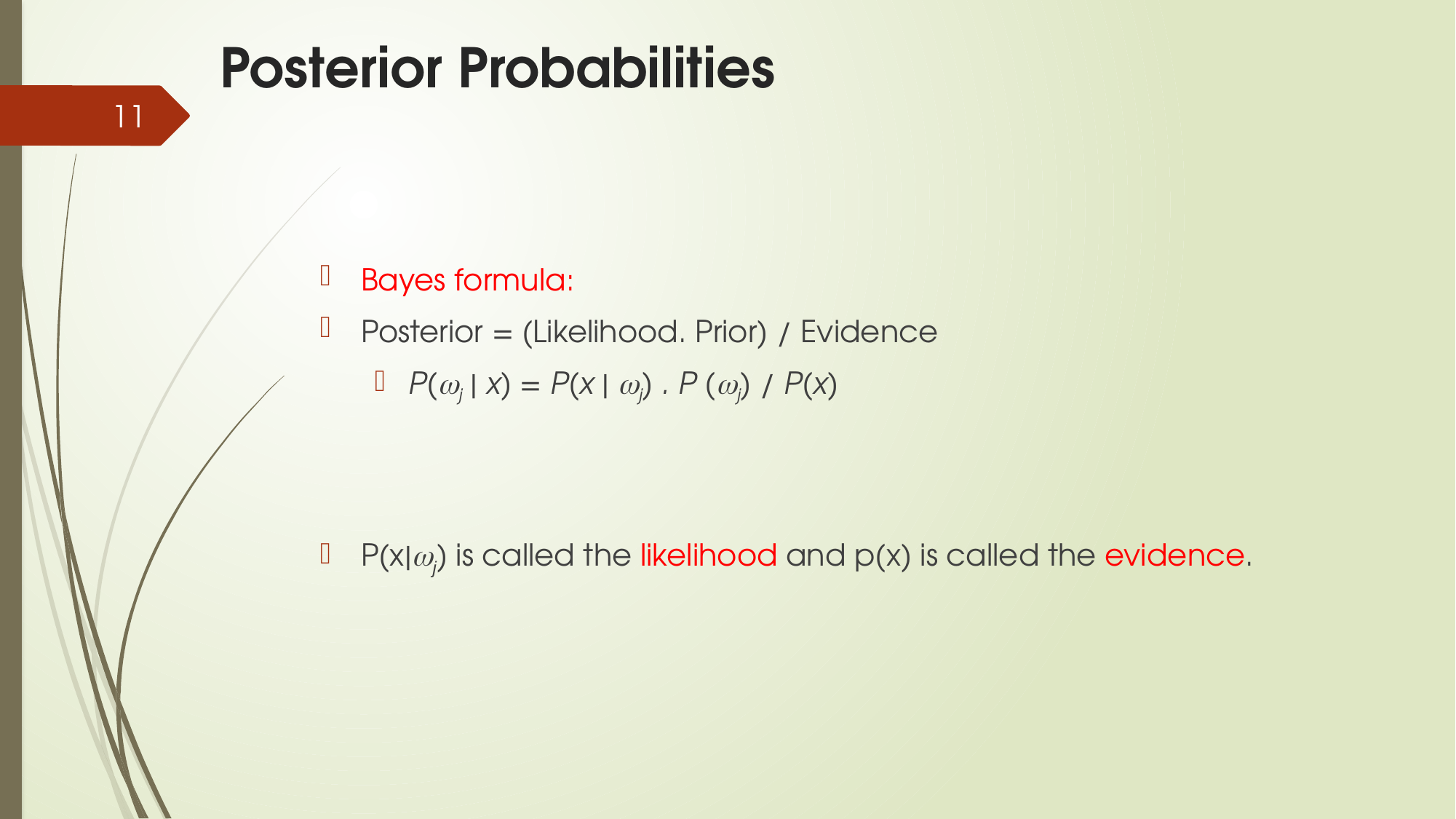

# Posterior Probabilities
11
Bayes formula:
Posterior = (Likelihood. Prior) / Evidence
P(ωj | x) = P(x | ωj) . P (ωj) / P(x)

P(x|ωj) is called the likelihood and p(x) is called the evidence.